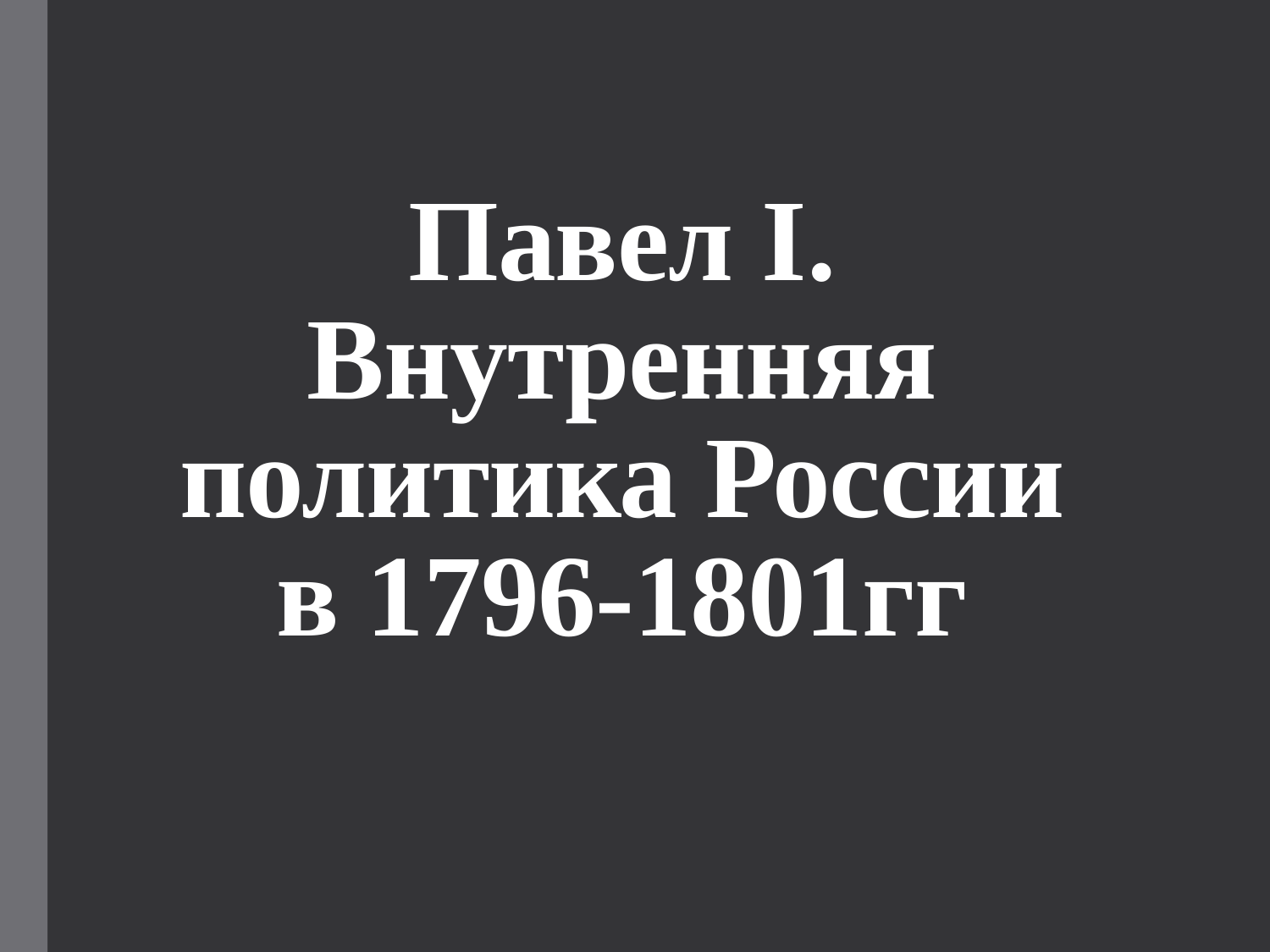

# Павел I. Внутренняя политика России в 1796-1801гг